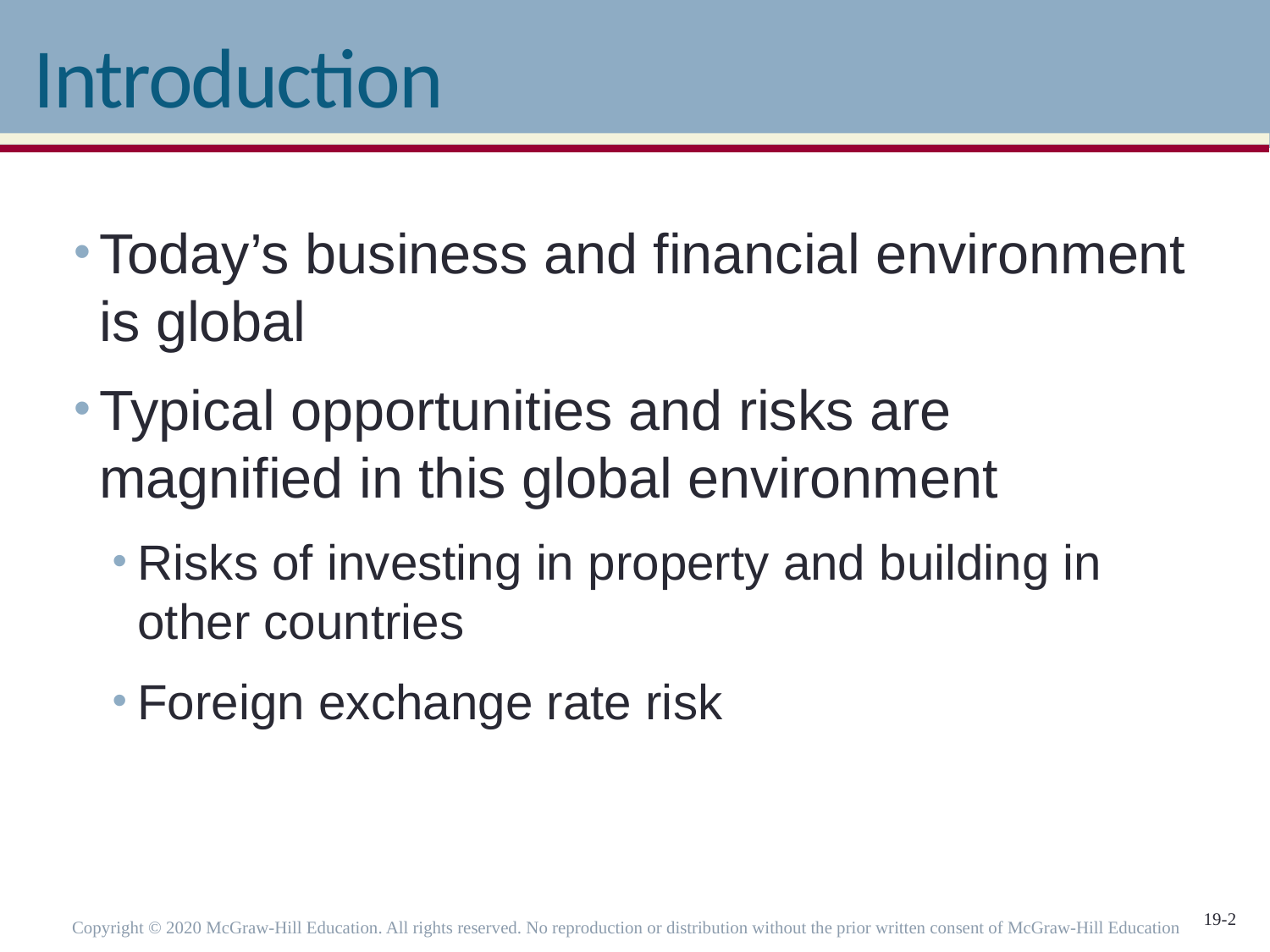

# Introduction
Today’s business and financial environment is global
Typical opportunities and risks are magnified in this global environment
Risks of investing in property and building in other countries
Foreign exchange rate risk
Copyright © 2020 McGraw-Hill Education. All rights reserved. No reproduction or distribution without the prior written consent of McGraw-Hill Education